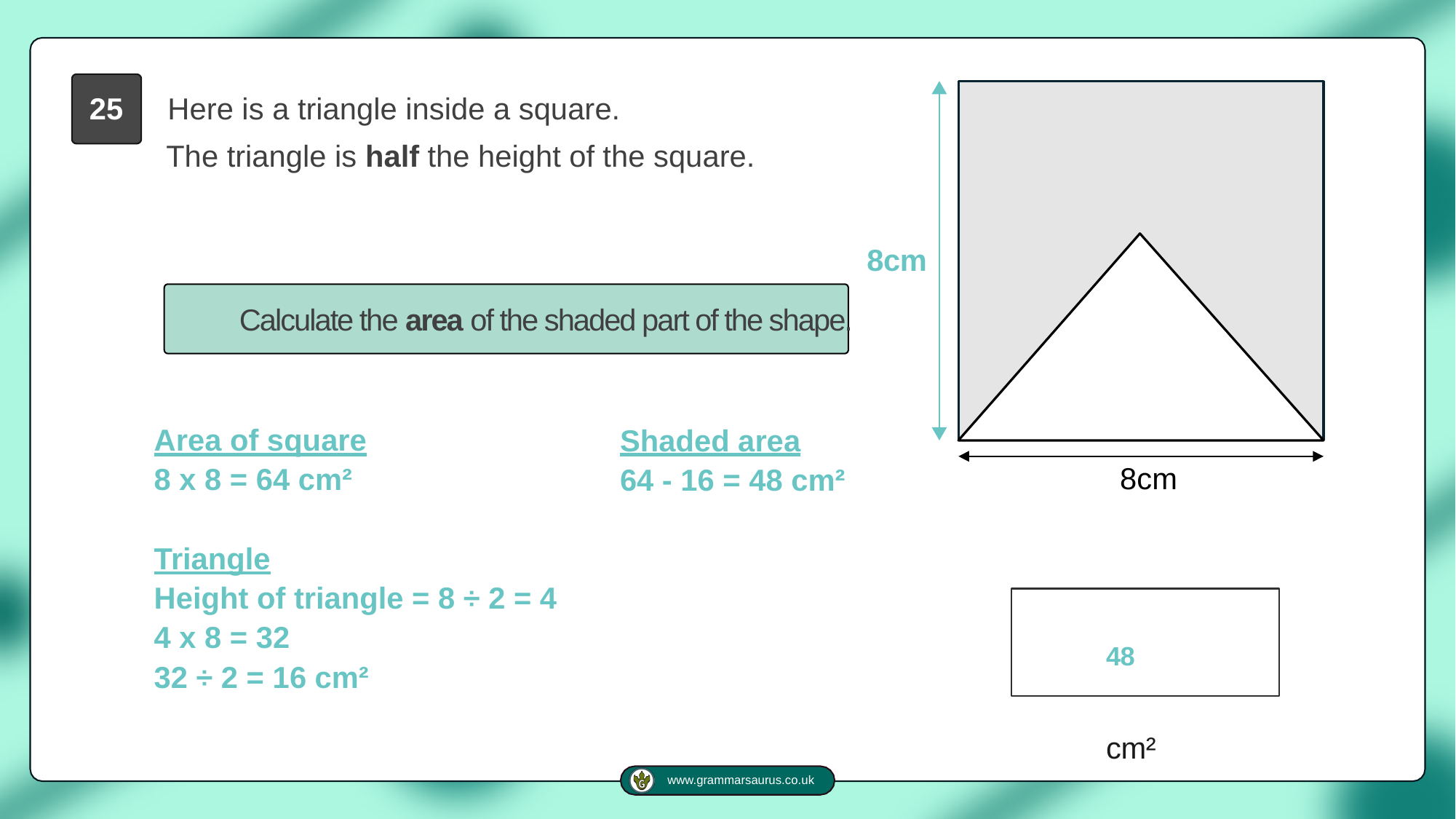

25	Here is a triangle inside a square.
The triangle is half the height of the square.

8cm
Calculate the area of the shaded part of the shape.

Shaded area
64 - 16 = 48 cm²
Area of square 8 x 8 = 64 cm²

8cm
Triangle
Height of triangle = 8 ÷ 2 = 4
4 x 8 = 32
32 ÷ 2 = 16 cm²
48	cm²
www.grammarsaurus.co.uk